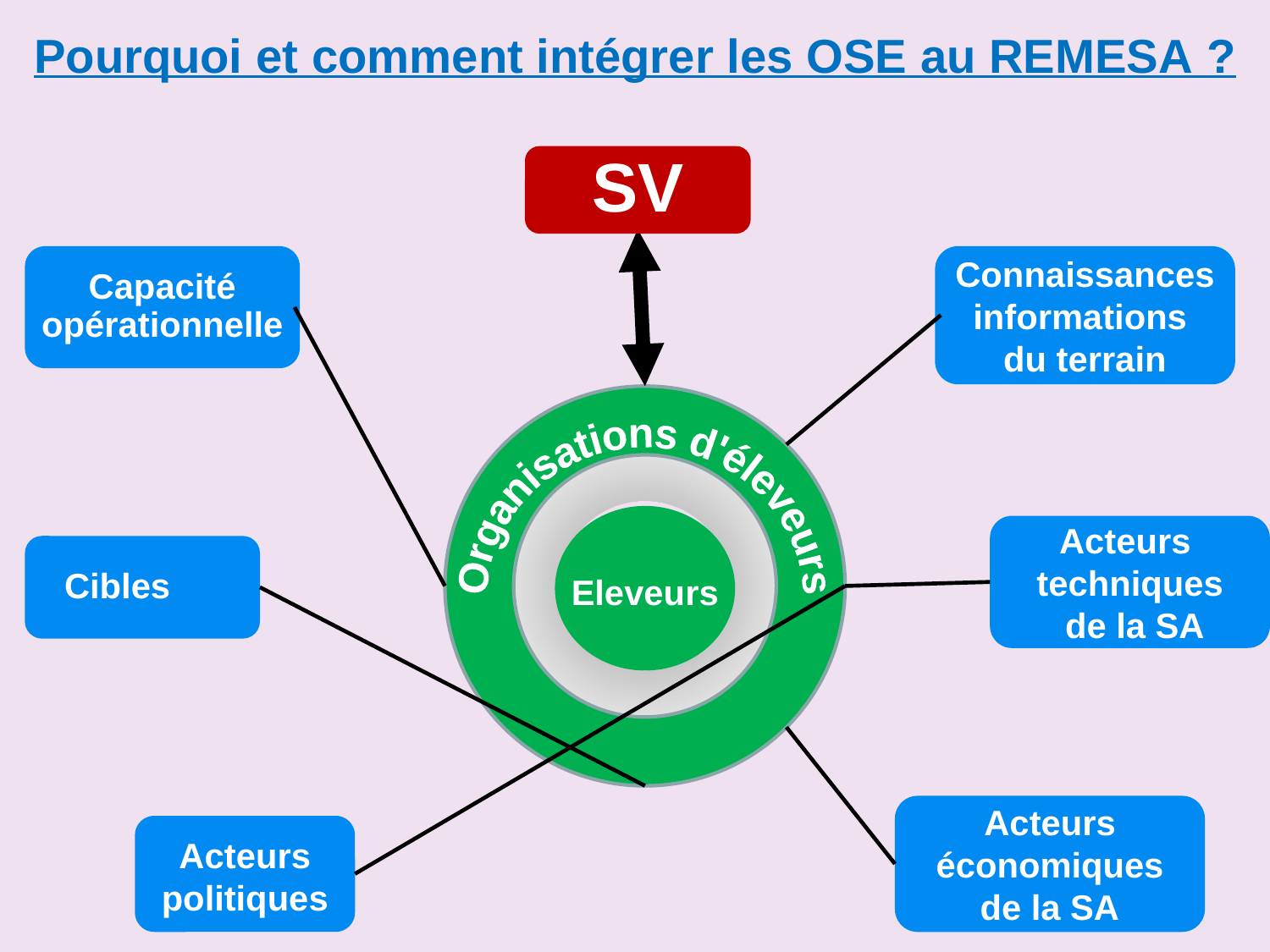

# Pourquoi et comment intégrer les OSE au REMESA ?

SV

Capacité opérationnelle

Connaissances informations
du terrain

Organisations d'éleveurs

Eleveurs

Acteurs  techniques
 de la SA

Cibles

Acteurs économiques
de la SA

Acteurs politiques